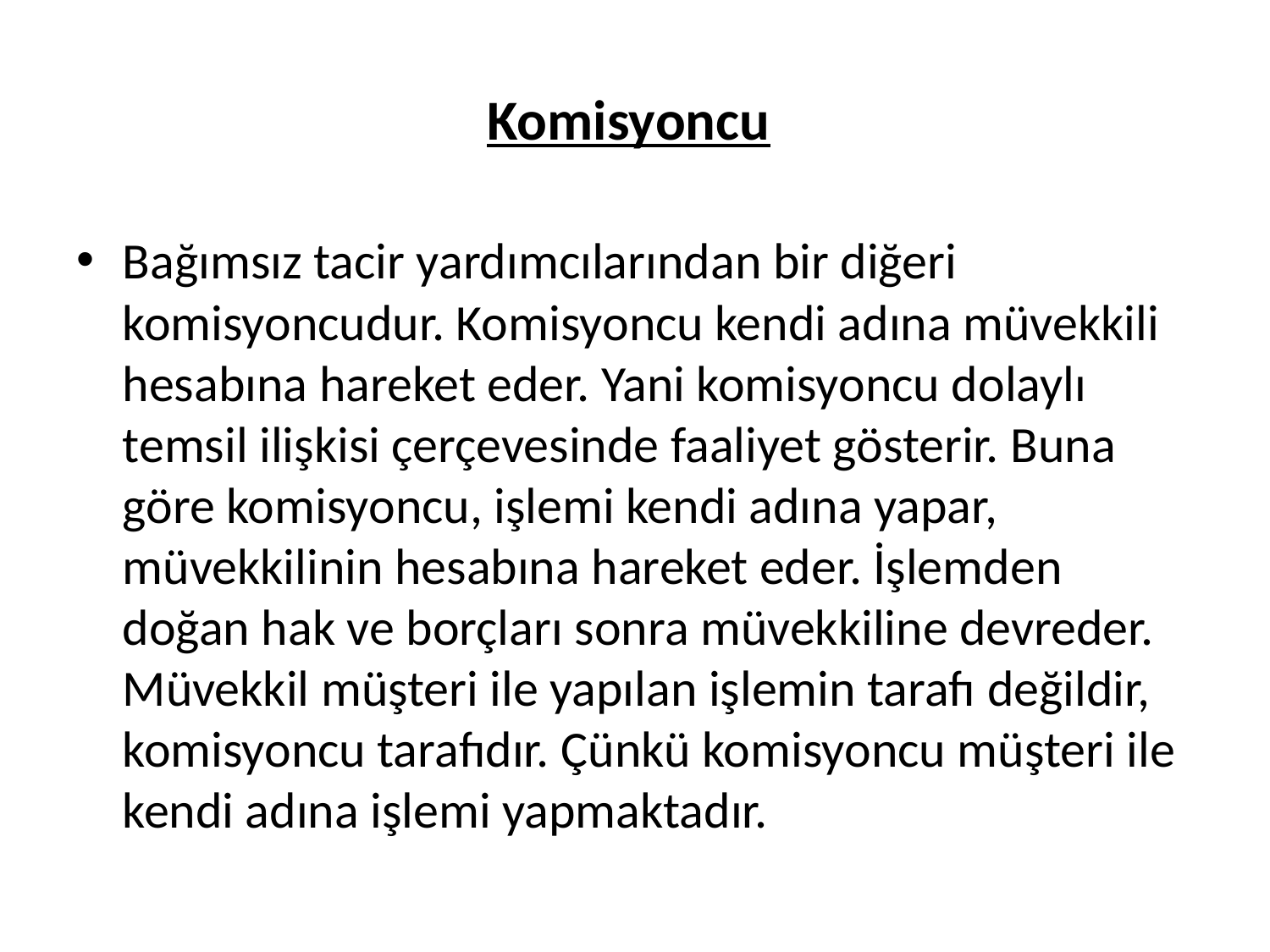

# Komisyoncu
Bağımsız tacir yardımcılarından bir diğeri komisyoncudur. Komisyoncu kendi adına müvekkili hesabına hareket eder. Yani komisyoncu dolaylı temsil ilişkisi çerçevesinde faaliyet gösterir. Buna göre komisyoncu, işlemi kendi adına yapar, müvekkilinin hesabına hareket eder. İşlemden doğan hak ve borçları sonra müvekkiline devreder. Müvekkil müşteri ile yapılan işlemin tarafı değildir, komisyoncu tarafıdır. Çünkü komisyoncu müşteri ile kendi adına işlemi yapmaktadır.